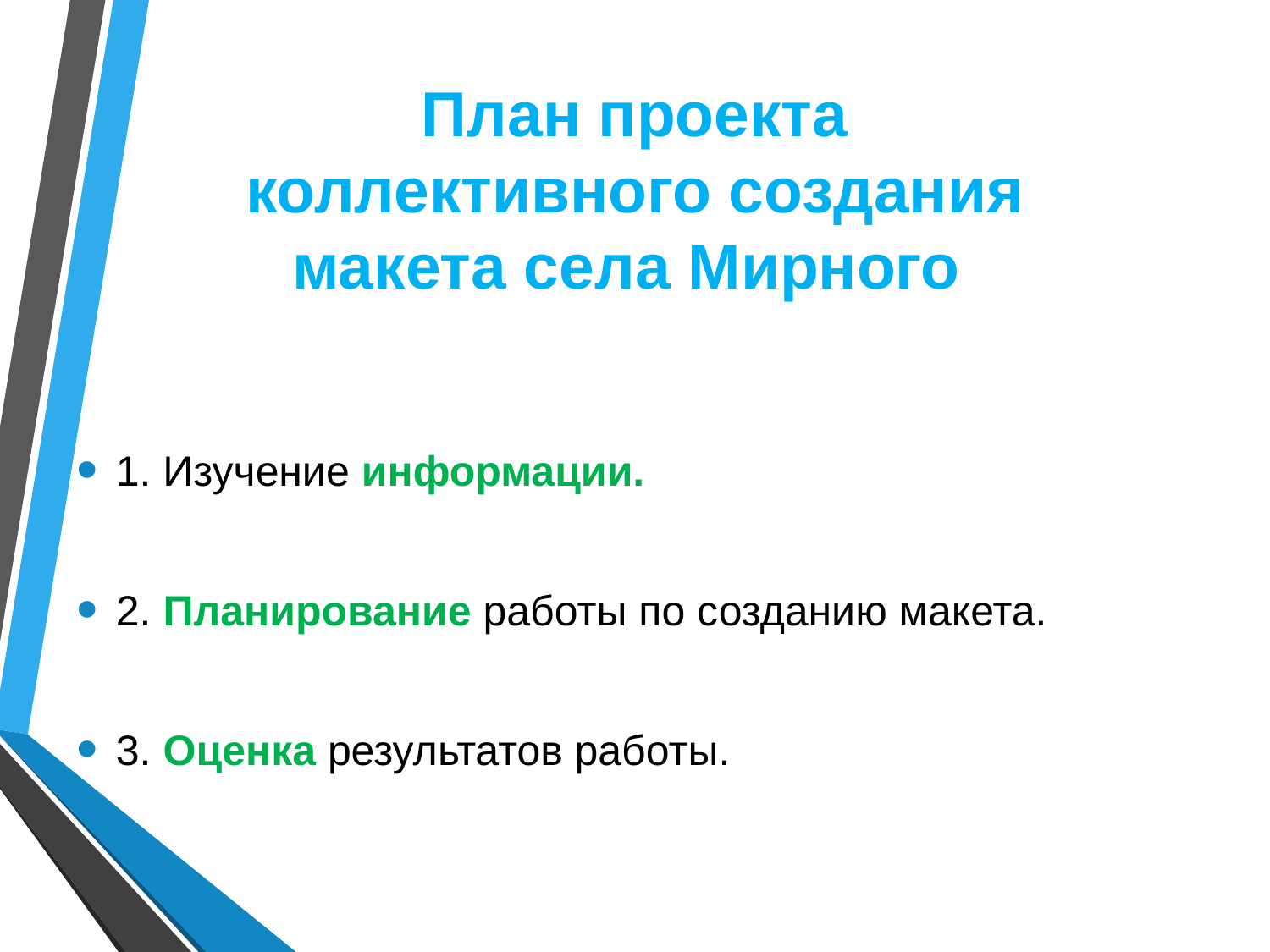

# План проекта коллективного создания макета села Мирного
1. Изучение информации.

2. Планирование работы по созданию макета.

3. Оценка результатов работы.